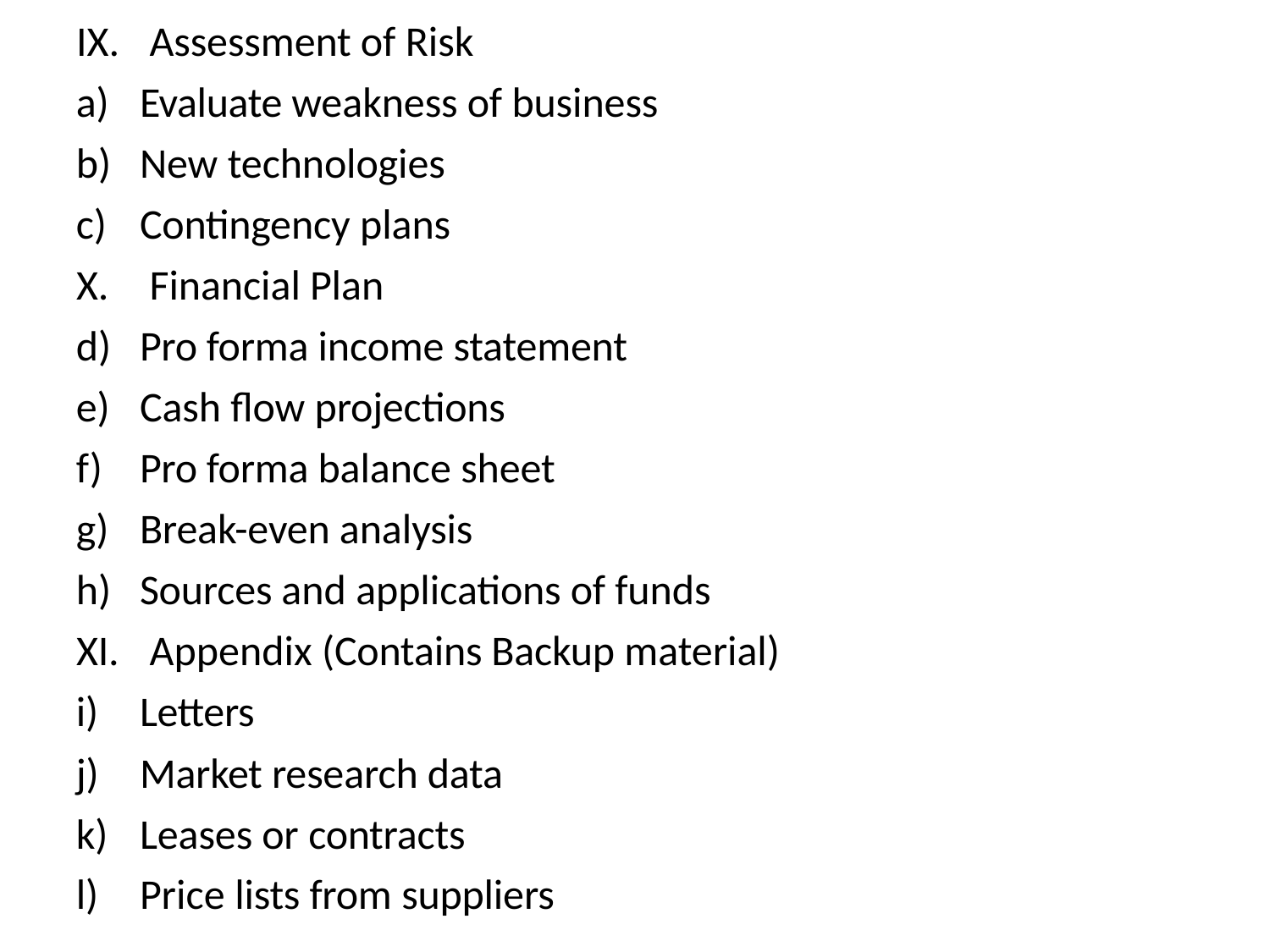

IX.	Assessment of Risk
Evaluate weakness of business
New technologies
Contingency plans
X.	Financial Plan
Pro forma income statement
Cash flow projections
Pro forma balance sheet
Break-even analysis
Sources and applications of funds
XI.	Appendix (Contains Backup material)
Letters
Market research data
Leases or contracts
Price lists from suppliers